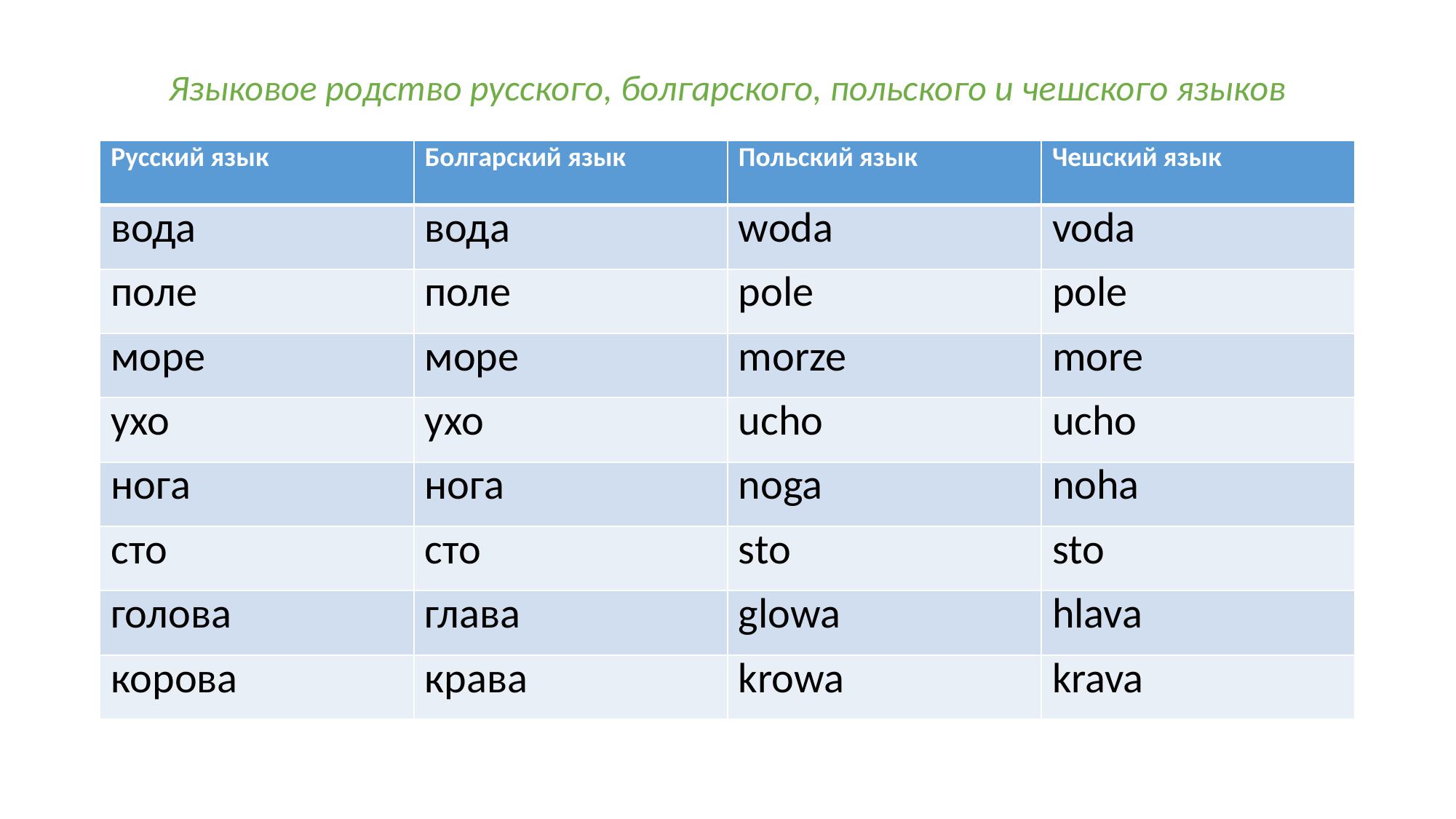

# Языковое родство русского, болгарского, польского и чешского языков
| Русский язык | Болгарский язык | Польский язык | Чешский язык |
| --- | --- | --- | --- |
| вода | вода | woda | voda |
| поле | поле | pole | pole |
| море | море | morze | more |
| ухо | ухо | ucho | ucho |
| нога | нога | noga | noha |
| сто | сто | sto | sto |
| голова | глава | glowa | hlava |
| корова | крава | krowa | krava |